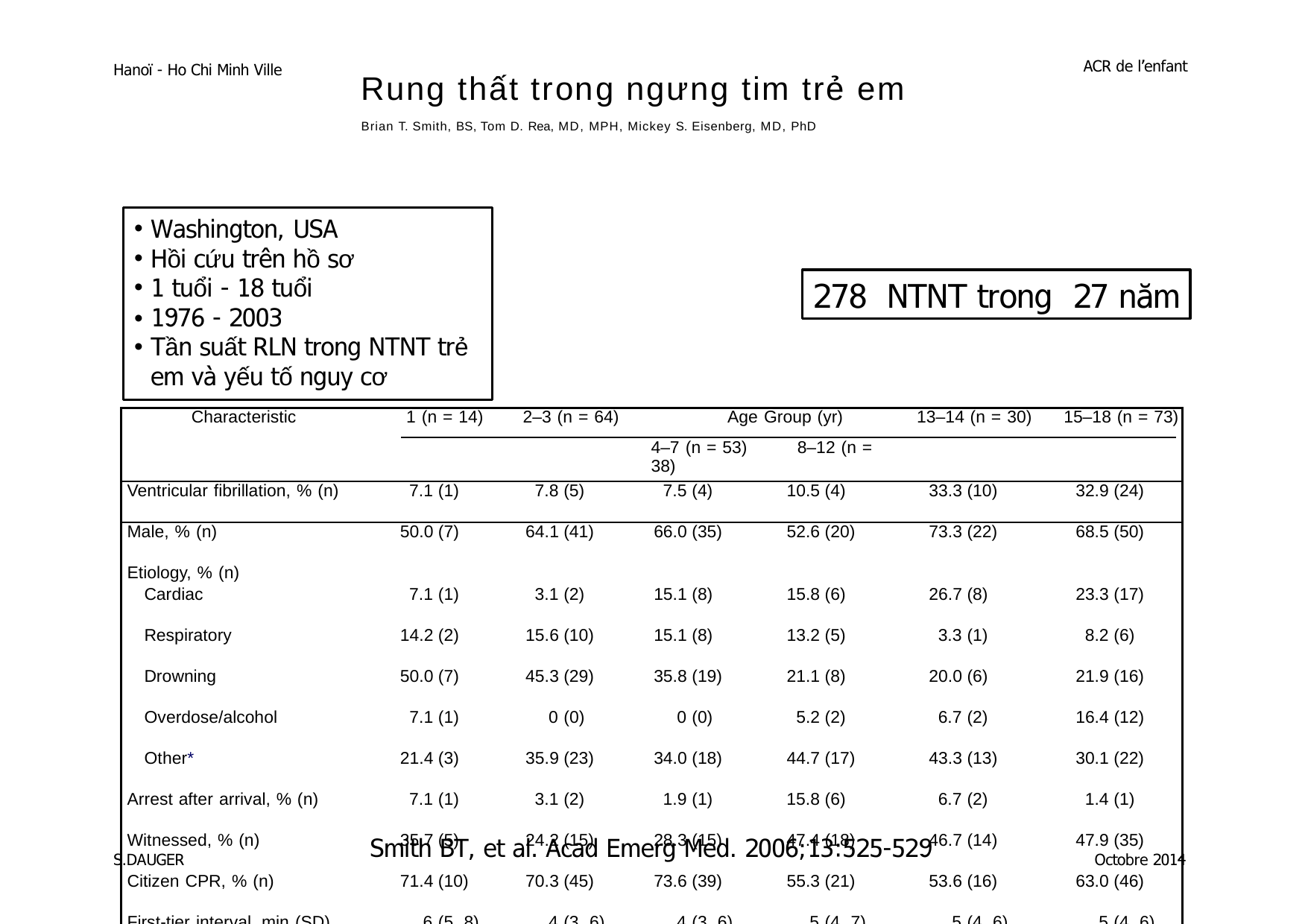

ACR de l’enfant
Hanoï - Ho Chi Minh Ville
Rung thất trong ngưng tim trẻ em

Brian T. Smith, BS, Tom D. Rea, MD, MPH, Mickey S. Eisenberg, MD, PhD

Washington, USA
Hồi cứu trên hồ sơ
1 tuổi - 18 tuổi
• 1976 - 2003
Tần suất RLN trong NTNT trẻ em và yếu tố nguy cơ

278  NTNT trong  27 năm
| Characteristic | 1 (n = 14) |  | 2–3 (n = 64) |  | Age Group (yr) 4–7 (n = 53) 8–12 (n = 38) |  |  |  | 13–14 (n = 30) |  | 15–18 (n = 73) |  |
| --- | --- | --- | --- | --- | --- | --- | --- | --- | --- | --- | --- | --- |
| Ventricular fibrillation, % (n) | 7.1 | (1) | 7.8 | (5) | 7.5 | (4) | 10.5 | (4) | 33.3 | (10) | 32.9 | (24) |
| Male, % (n) | 50.0 | (7) | 64.1 | (41) | 66.0 | (35) | 52.6 | (20) | 73.3 | (22) | 68.5 | (50) |
| Etiology, % (n) |  |  |  |  |  |  |  |  |  |  |  |  |
| Cardiac | 7.1 | (1) | 3.1 | (2) | 15.1 | (8) | 15.8 | (6) | 26.7 | (8) | 23.3 | (17) |
| Respiratory | 14.2 | (2) | 15.6 | (10) | 15.1 | (8) | 13.2 | (5) | 3.3 | (1) | 8.2 | (6) |
| Drowning | 50.0 | (7) | 45.3 | (29) | 35.8 | (19) | 21.1 | (8) | 20.0 | (6) | 21.9 | (16) |
| Overdose/alcohol | 7.1 | (1) | 0 | (0) | 0 | (0) | 5.2 | (2) | 6.7 | (2) | 16.4 | (12) |
| Other\* | 21.4 | (3) | 35.9 | (23) | 34.0 | (18) | 44.7 | (17) | 43.3 | (13) | 30.1 | (22) |
| Arrest after arrival, % (n) | 7.1 | (1) | 3.1 | (2) | 1.9 | (1) | 15.8 | (6) | 6.7 | (2) | 1.4 | (1) |
| Witnessed, % (n) | 35.7 | (5) | 24.2 | (15) | 28.3 | (15) | 47.4 | (18) | 46.7 | (14) | 47.9 | (35) |
| Citizen CPR, % (n) | 71.4 | (10) | 70.3 | (45) | 73.6 | (39) | 55.3 | (21) | 53.6 | (16) | 63.0 | (46) |
| First-tier interval, min (SD) | 6 | (5, 8) | 4 | (3, 6) | 4 | (3, 6) | 5 | (4, 7) | 5 | (4, 6) | 5 | (4, 6) |
| Second-tier interval, min (SD) | 10 | (7, 18) | 9 | (8, 12) | 10 | (8, 16) | 9 | (6, 14) | 10 | (7, 13) | 10 | (7, 14) |
| Hospital admission, % (n) | 78.6 | (11) | 31.3 | (20) | 29.4 | (15) | 18.7 | (7) | 36.7 | (11) | 34.7 | (25) |
| Hospital discharge, % (n) | 28.6 | (4) | 12.5 | (8) | 9.4 | (5) | 10.5 | (4) | 20.0 | (6) | 16.4 | (12) |
| \* Other etiologies of arrest include anaphylaxis, neurologic disease, cancer, endocrine disorder, and smoke inhalation. |  |  |  |  |  |  |  |  |  |  |  |  |

Smith BT, et al. Acad Emerg Med. 2006;13:525-529
S.DAUGER
Octobre 2014